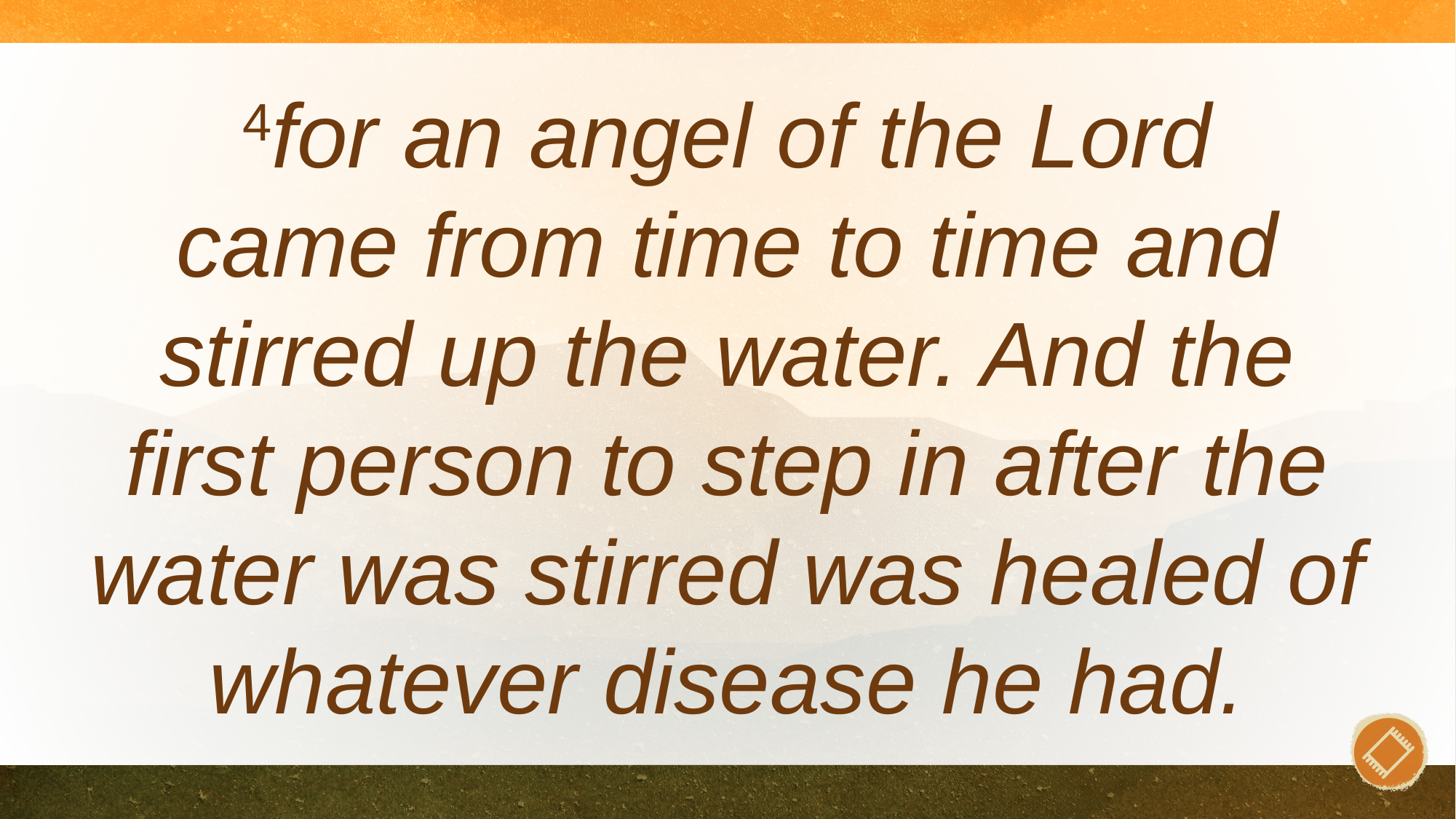

4for an angel of the Lord came from time to time and stirred up the water. And the first person to step in after the water was stirred was healed of whatever disease he had.